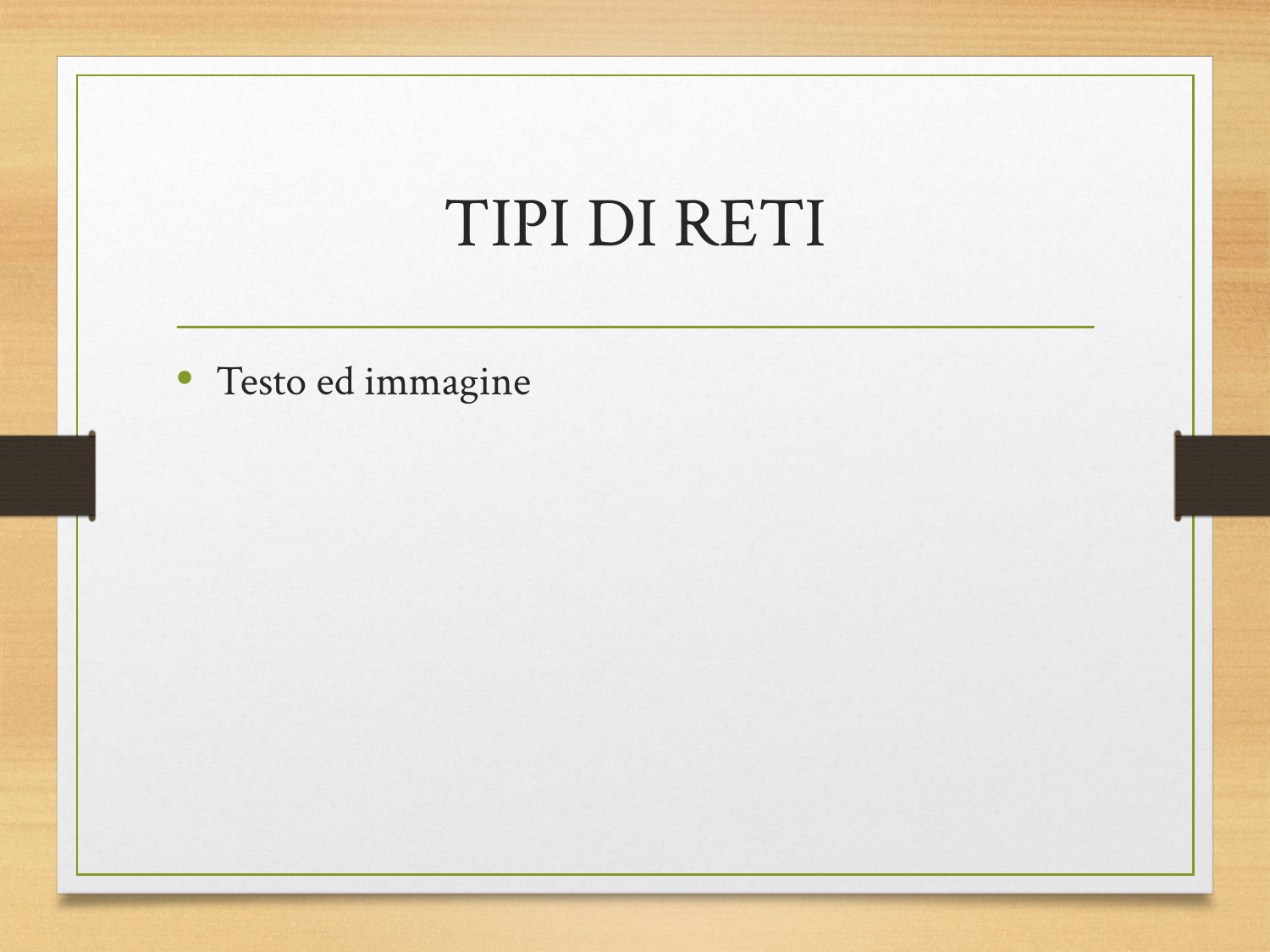

# TIPI DI RETI
Testo ed immagine